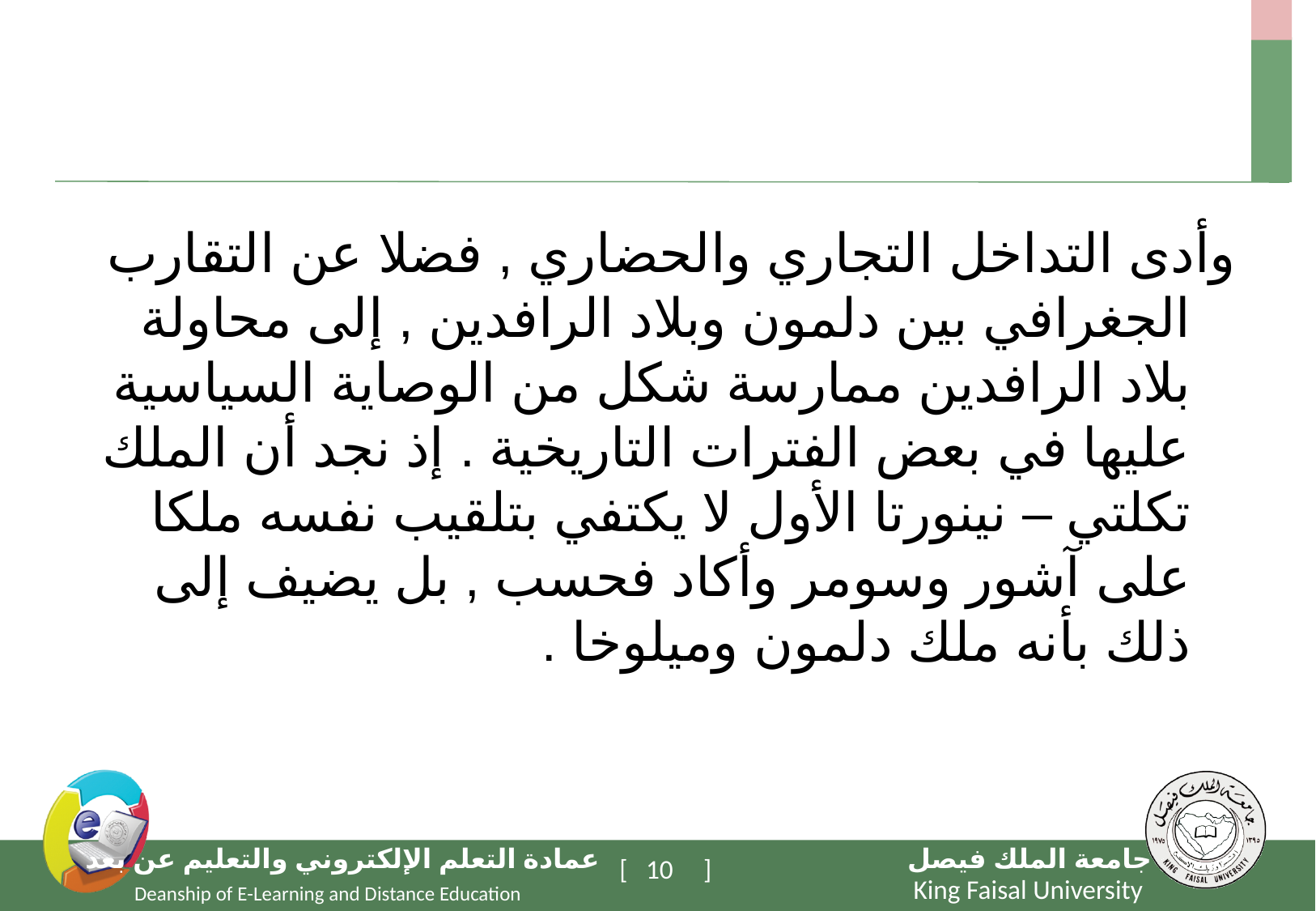

#
وأدى التداخل التجاري والحضاري , فضلا عن التقارب الجغرافي بين دلمون وبلاد الرافدين , إلى محاولة بلاد الرافدين ممارسة شكل من الوصاية السياسية عليها في بعض الفترات التاريخية . إذ نجد أن الملك تكلتي – نينورتا الأول لا يكتفي بتلقيب نفسه ملكا على آشور وسومر وأكاد فحسب , بل يضيف إلى ذلك بأنه ملك دلمون وميلوخا .